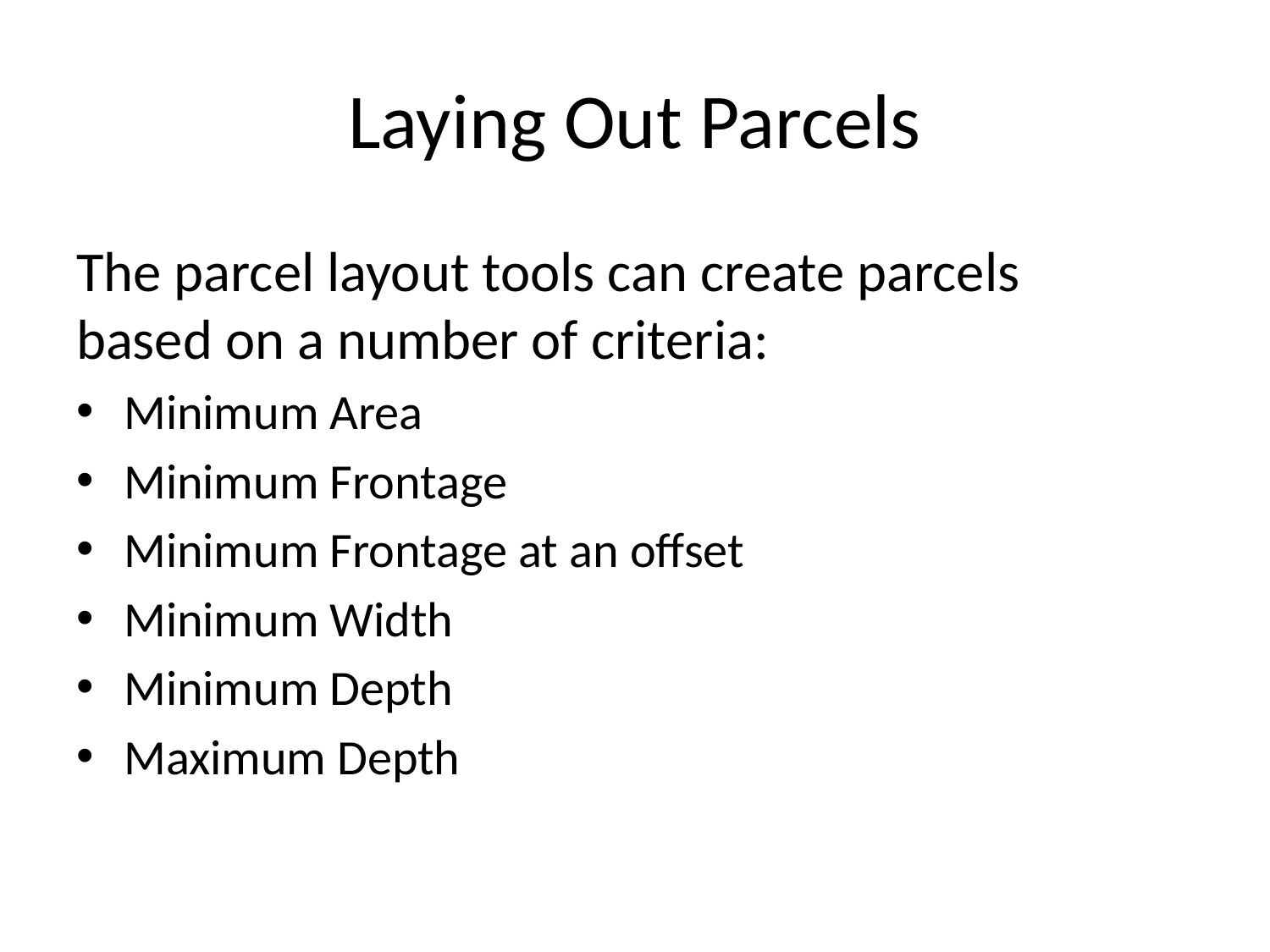

# Laying Out Parcels
The parcel layout tools can create parcels based on a number of criteria:
Minimum Area
Minimum Frontage
Minimum Frontage at an offset
Minimum Width
Minimum Depth
Maximum Depth